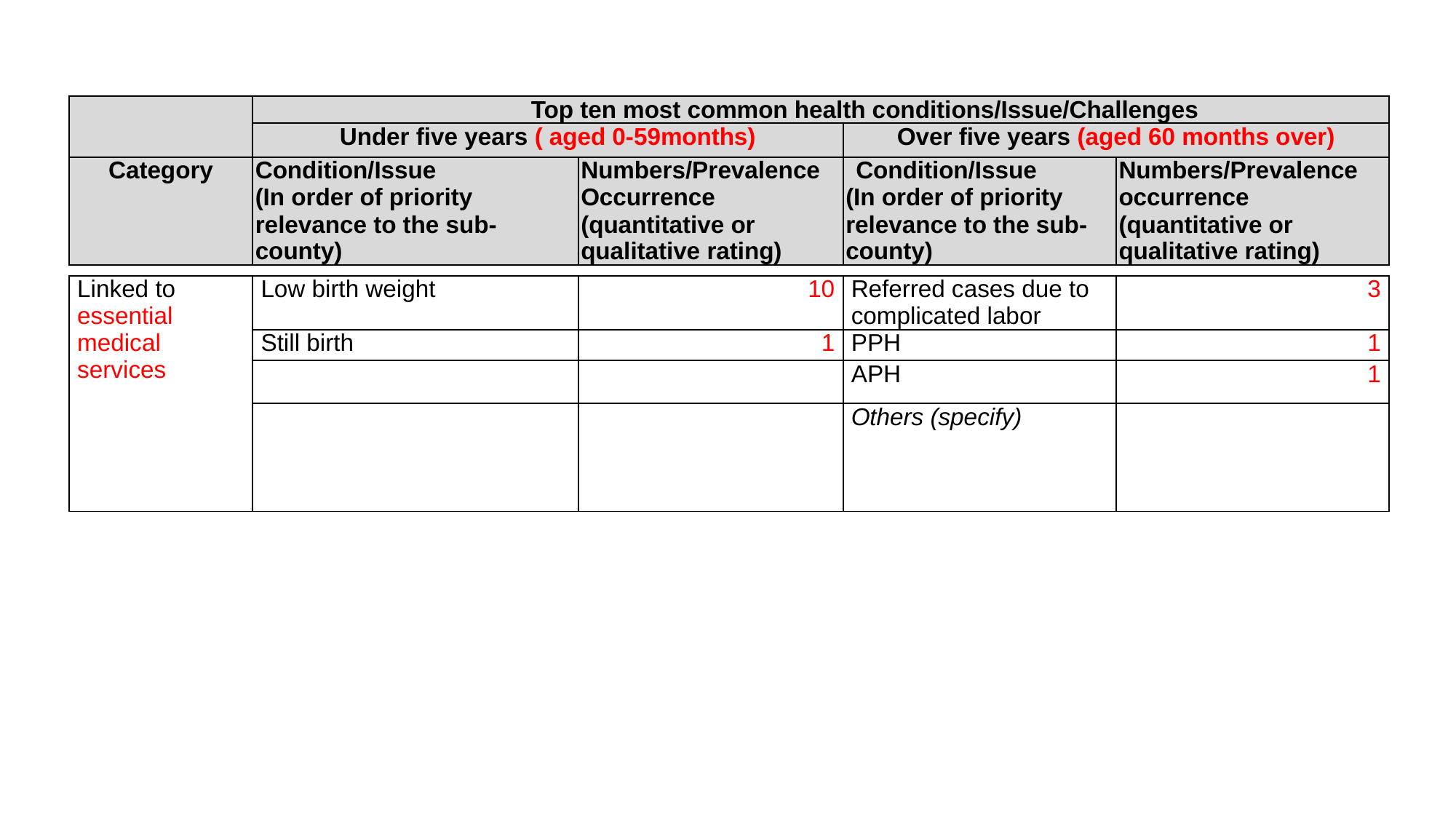

|  | Top ten most common health conditions/Issue/Challenges |  |  |  |
| --- | --- | --- | --- | --- |
|  | Under five years ( aged 0-59months) |  | Over five years (aged 60 months over) |  |
| Category | Condition/Issue (In order of priority relevance to the sub-county) | Numbers/Prevalence Occurrence (quantitative or qualitative rating) | Condition/Issue (In order of priority relevance to the sub-county) | Numbers/Prevalence occurrence (quantitative or qualitative rating) |
| Linked to essential medical services | Low birth weight | 10 | Referred cases due to complicated labor | 3 |
| --- | --- | --- | --- | --- |
|  | Still birth | 1 | PPH | 1 |
|  |  |  | APH | 1 |
|  |  |  | Others (specify) |  |